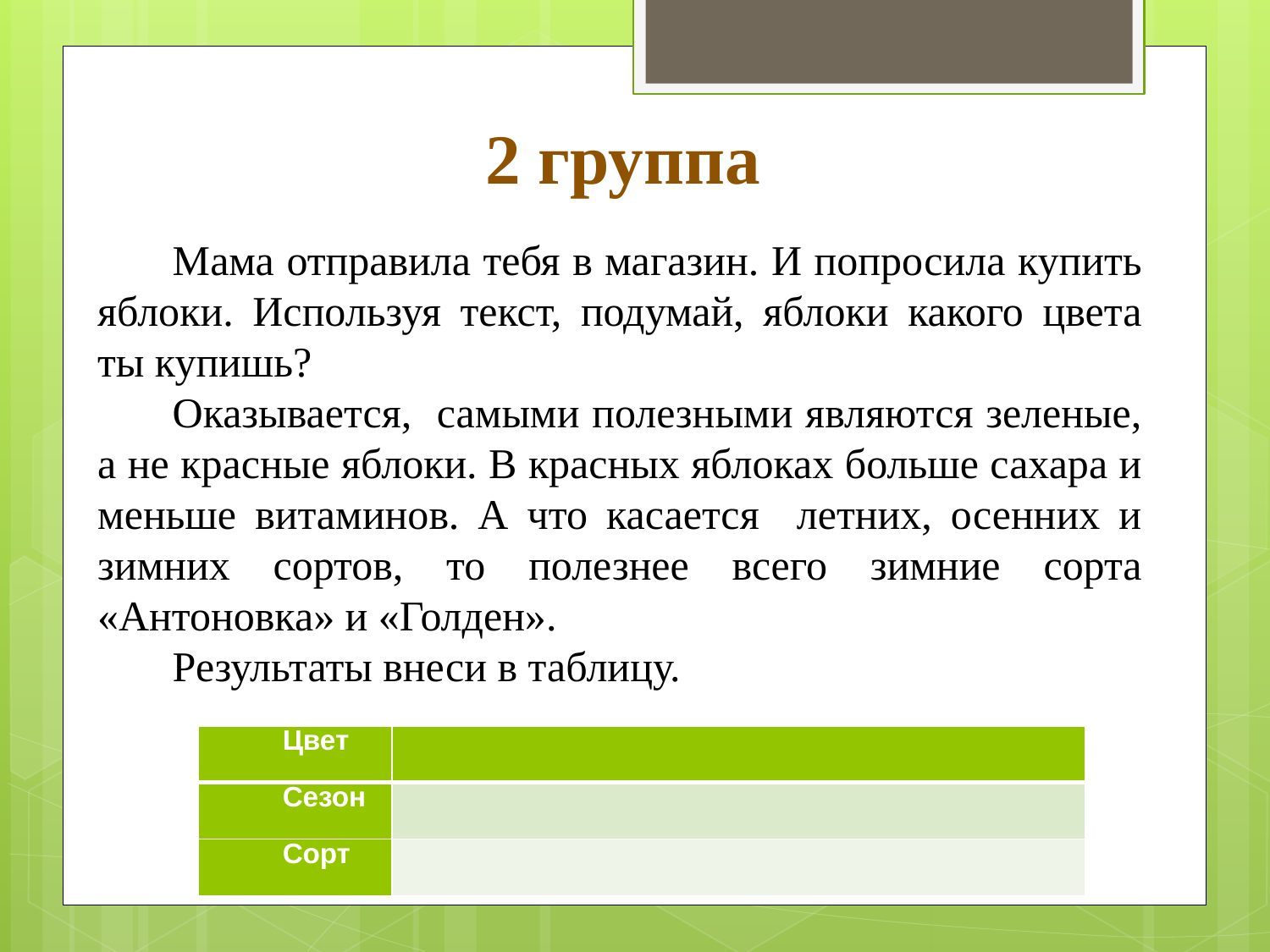

# 2 группа
Мама отправила тебя в магазин. И попросила купить яблоки. Используя текст, подумай, яблоки какого цвета ты купишь?
Оказывается,  самыми полезными являются зеленые, а не красные яблоки. В красных яблоках больше сахара и меньше витаминов. А что касается  летних, осенних и зимних сортов, то полезнее всего зимние сорта «Антоновка» и «Голден».
Результаты внеси в таблицу.

| Цвет |  |
| --- | --- |
| Сезон |  |
| Сорт |  |